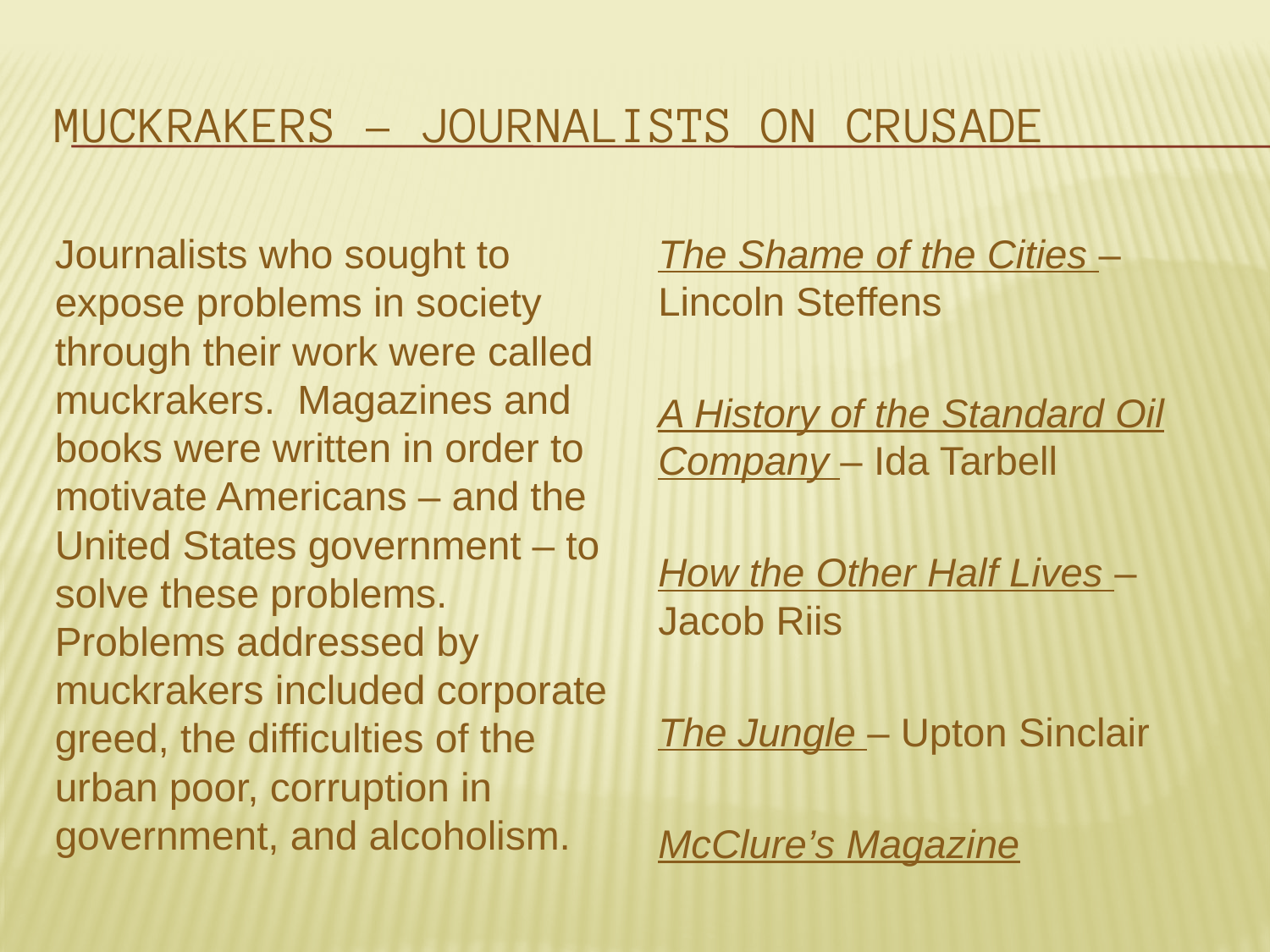

# Muckrakers – journalists on crusade
Journalists who sought to expose problems in society through their work were called muckrakers.  Magazines and books were written in order to motivate Americans – and the United States government – to solve these problems.  Problems addressed by muckrakers included corporate greed, the difficulties of the urban poor, corruption in government, and alcoholism.
The Shame of the Cities – Lincoln Steffens

A History of the Standard Oil Company – Ida Tarbell

How the Other Half Lives – Jacob Riis

The Jungle – Upton Sinclair

McClure’s Magazine